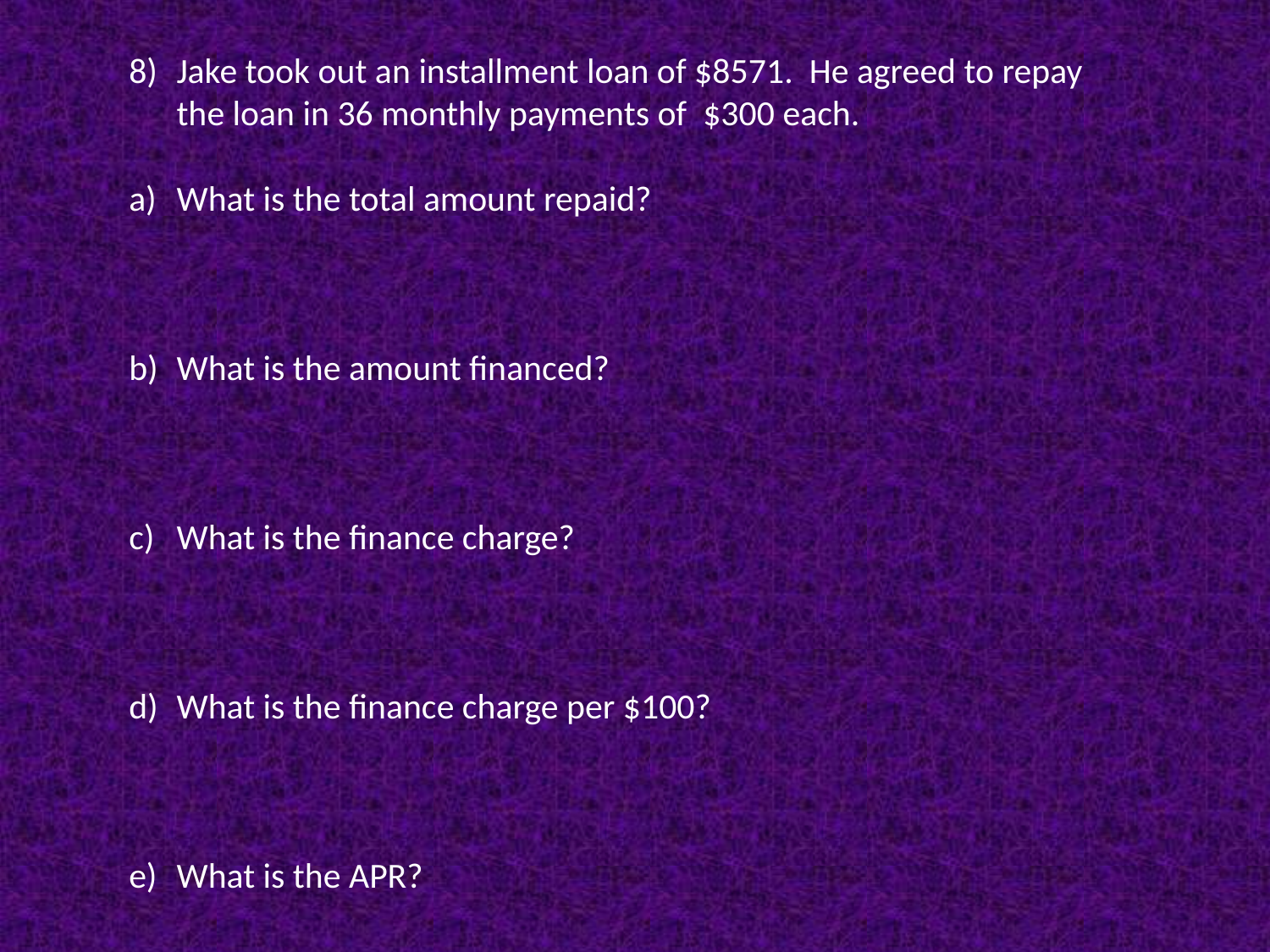

Jake took out an installment loan of $8571.  He agreed to repay the loan in 36 monthly payments of  $300 each.

What is the total amount repaid?

What is the amount financed?

What is the finance charge?

What is the finance charge per $100?

What is the APR?